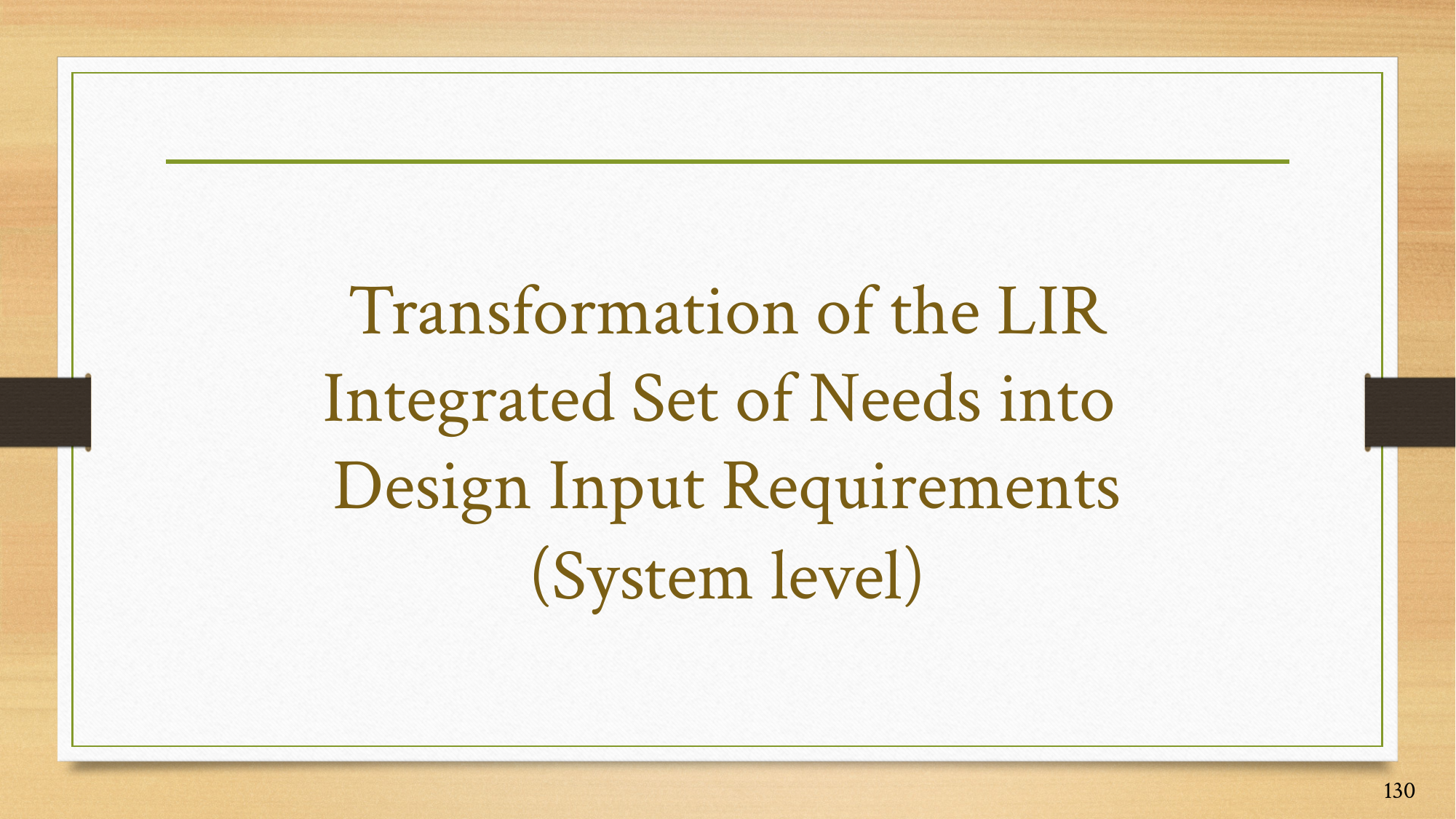

Transformation of the LIR Integrated Set of Needs into
Design Input Requirements
(System level)
130